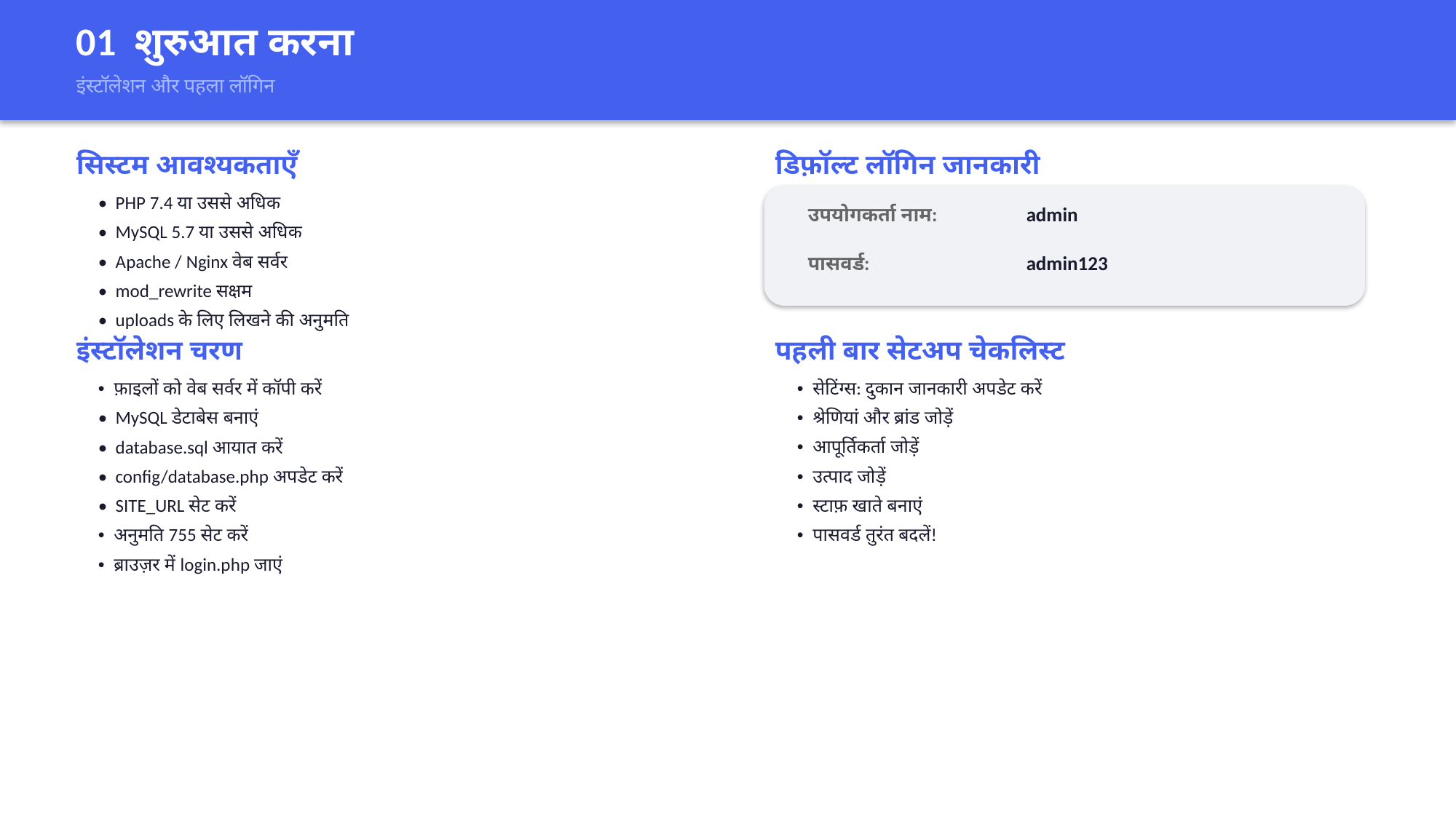

01  शुरुआत करना
इंस्टॉलेशन और पहला लॉगिन
सिस्टम आवश्यकताएँ
डिफ़ॉल्ट लॉगिन जानकारी
•  PHP 7.4 या उससे अधिक
•  MySQL 5.7 या उससे अधिक
•  Apache / Nginx वेब सर्वर
•  mod_rewrite सक्षम
•  uploads के लिए लिखने की अनुमति

उपयोगकर्ता नाम:
admin
पासवर्ड:
admin123
इंस्टॉलेशन चरण
पहली बार सेटअप चेकलिस्ट
•  फ़ाइलों को वेब सर्वर में कॉपी करें
•  MySQL डेटाबेस बनाएं
•  database.sql आयात करें
•  config/database.php अपडेट करें
•  SITE_URL सेट करें
•  अनुमति 755 सेट करें
•  ब्राउज़र में login.php जाएं
•  सेटिंग्स: दुकान जानकारी अपडेट करें
•  श्रेणियां और ब्रांड जोड़ें
•  आपूर्तिकर्ता जोड़ें
•  उत्पाद जोड़ें
•  स्टाफ़ खाते बनाएं
•  पासवर्ड तुरंत बदलें!